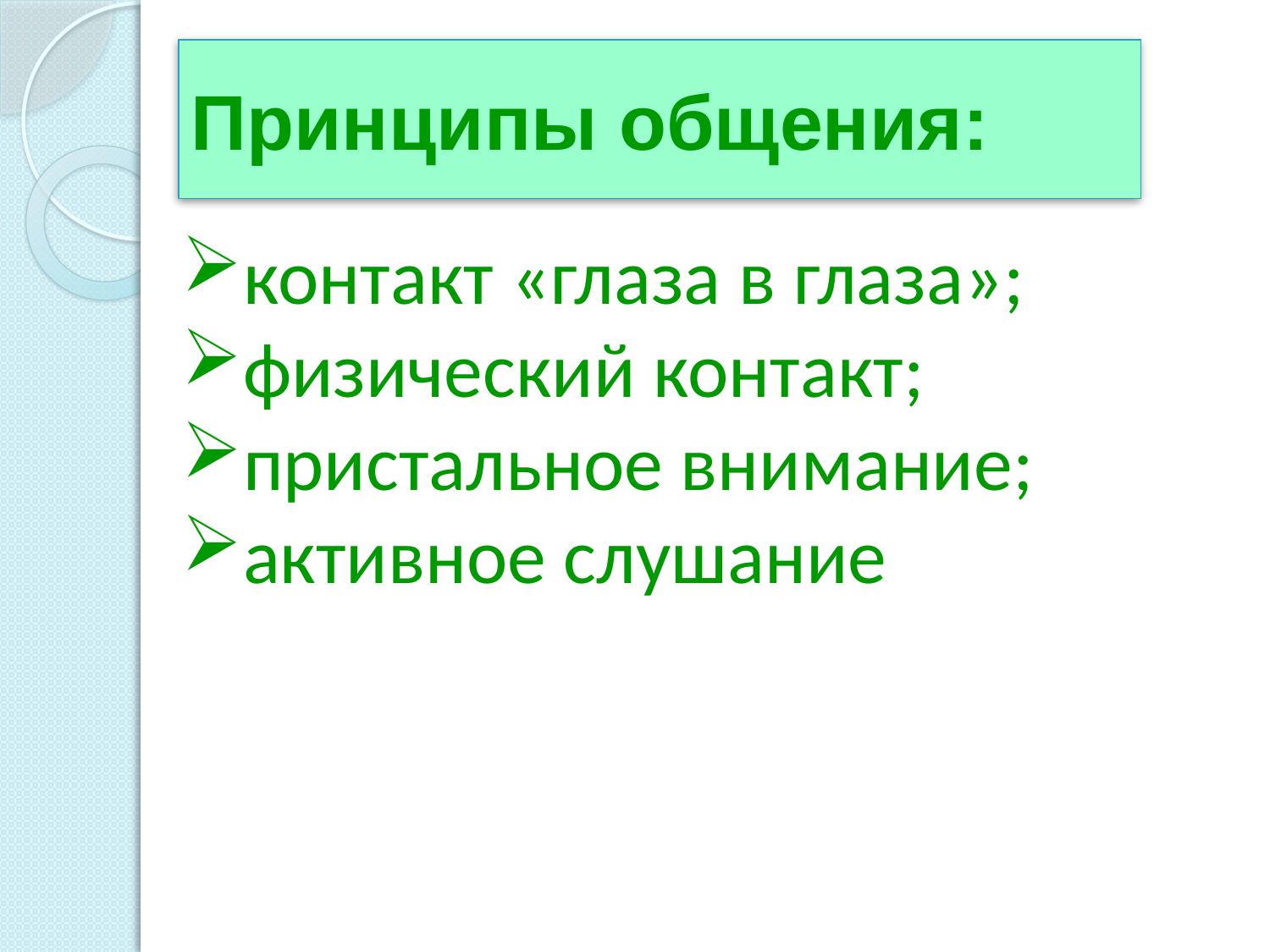

# Принципы общения:
контакт «глаза в глаза»;
физический контакт;
пристальное внимание;
активное слушание